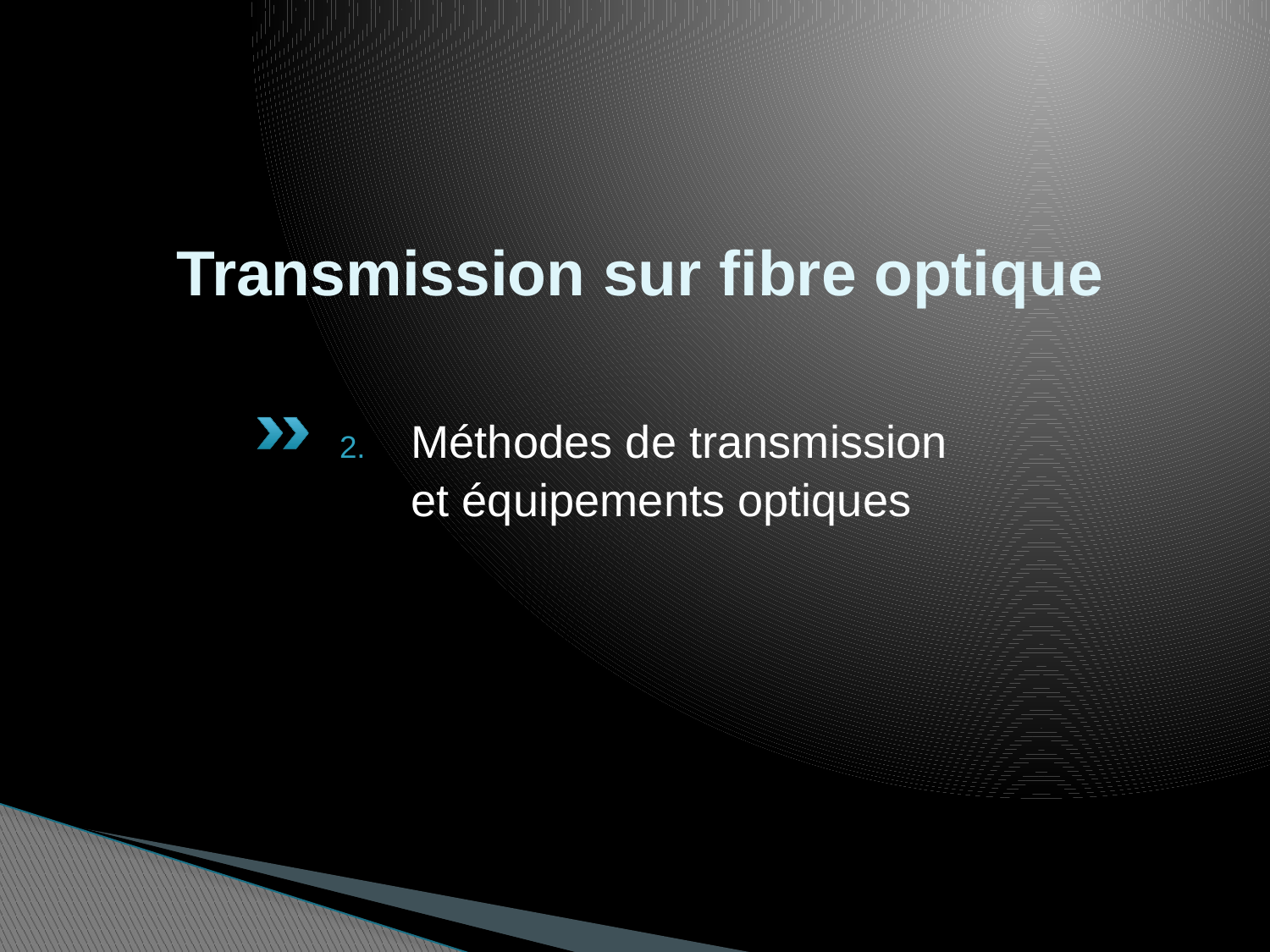

# Transmission sur fibre optique
Méthodes de transmission
	et équipements optiques